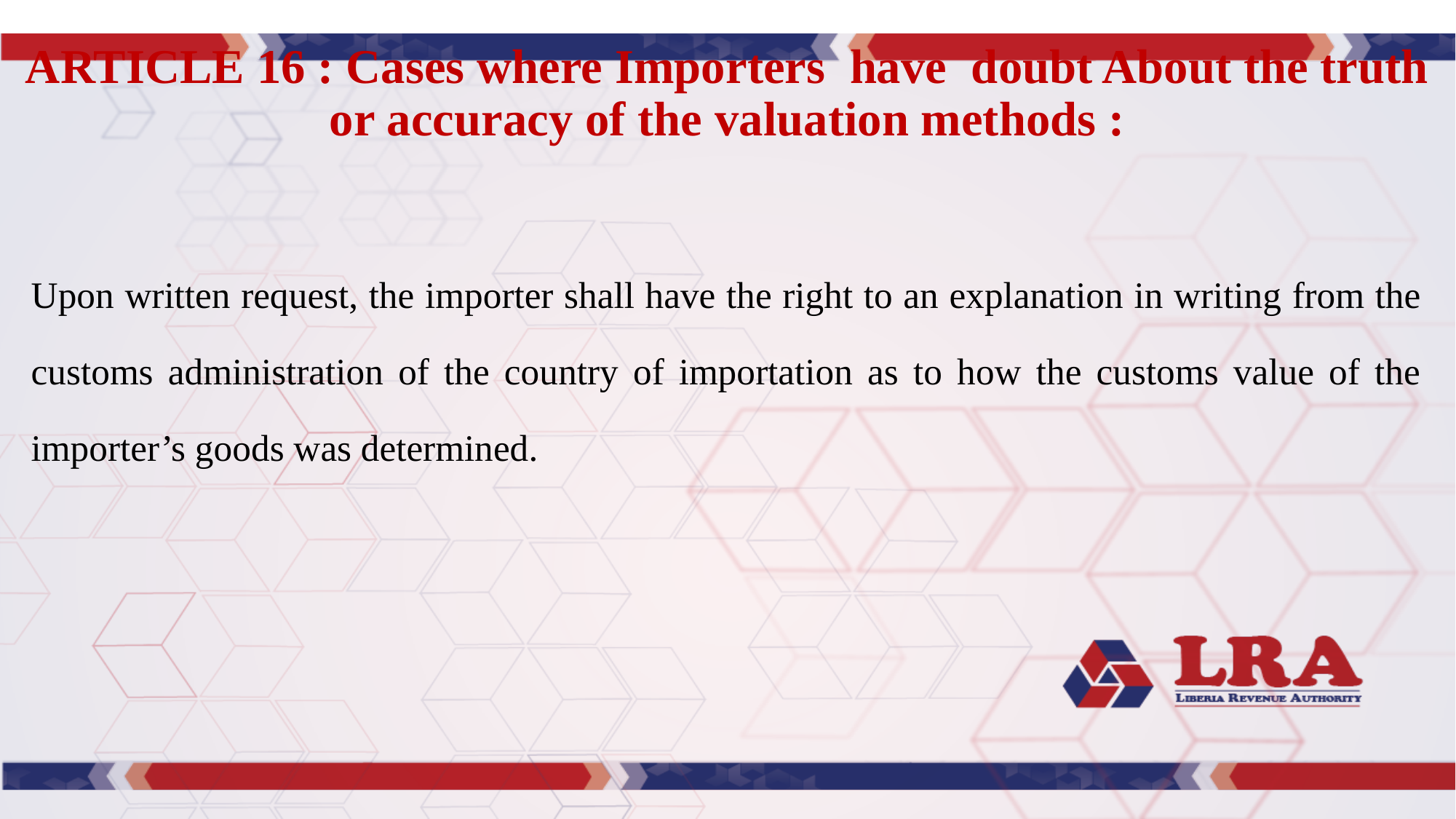

# ARTICLE 16 : Cases where Importers  have  doubt About the truth or accuracy of the valuation methods :

Upon written request, the importer shall have the right to an explanation in writing from the customs administration of the country of importation as to how the customs value of the importer’s goods was determined.